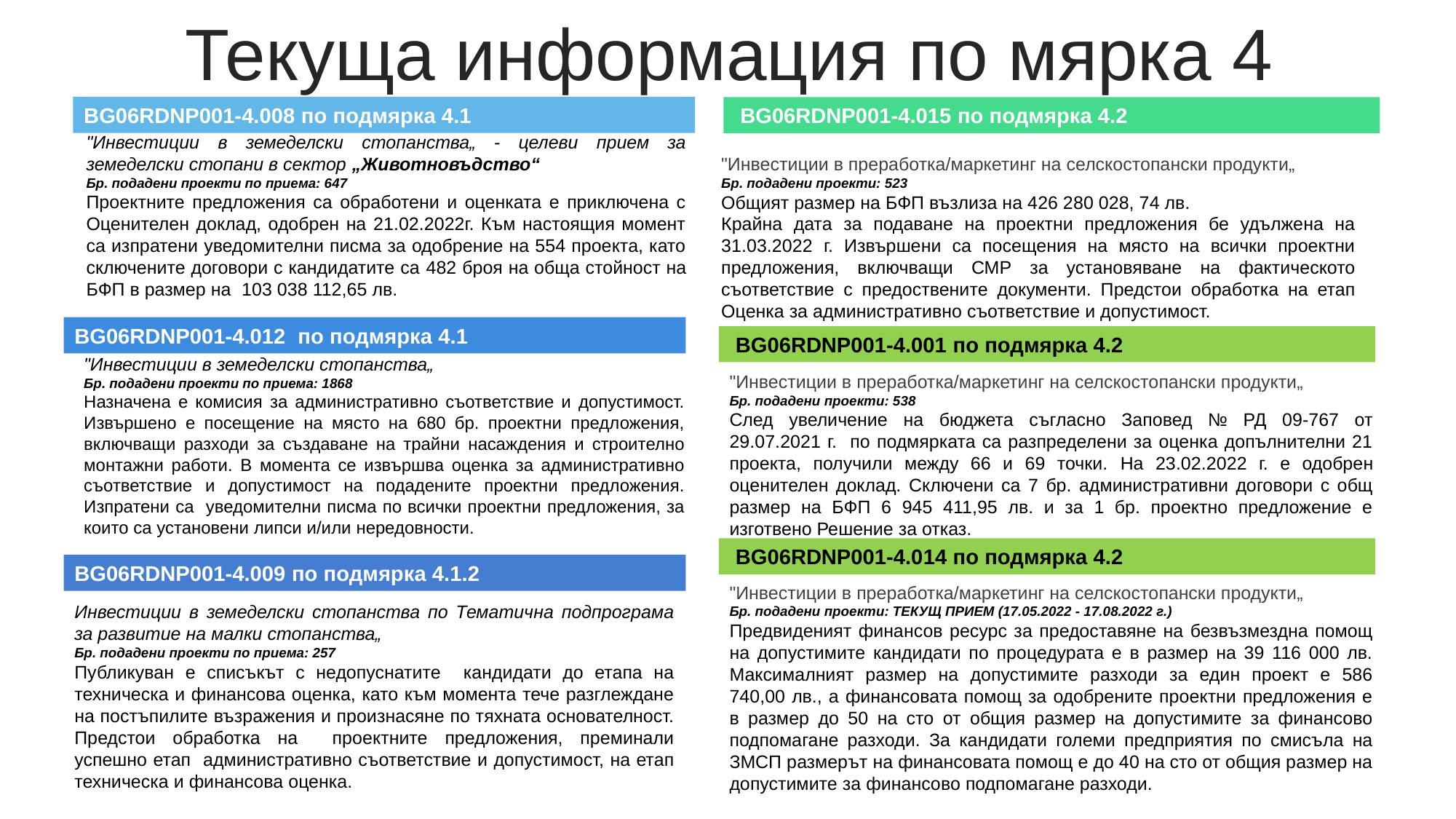

Текуща информация по мярка 4
BG06RDNP001-4.008 по подмярка 4.1
"Инвестиции в земеделски стопанства„ - целеви прием за земеделски стопани в сектор „Животновъдство“
Бр. подадени проекти по приема: 647
Проектните предложения са обработени и оценката е приключена с Оценителен доклад, одобрен на 21.02.2022г. Към настоящия момент са изпратени уведомителни писма за одобрение на 554 проекта, като сключените договори с кандидатите са 482 броя на обща стойност на БФП в размер на  103 038 112,65 лв.
 BG06RDNP001-4.015 по подмярка 4.2
"Инвестиции в преработка/маркетинг на селскостопански продукти„
Бр. подадени проекти: 523
Общият размер на БФП възлиза на 426 280 028, 74 лв.
Крайна дата за подаване на проектни предложения бе удължена на 31.03.2022 г. Извършени са посещения на място на всички проектни предложения, включващи СМР за установяване на фактическото съответствие с предоствените документи. Предстои обработка на етап Оценка за административно съответствие и допустимост.
BG06RDNP001-4.012  по подмярка 4.1
"Инвестиции в земеделски стопанства„
Бр. подадени проекти по приема: 1868
Назначена е комисия за административно съответствие и допустимост. Извършено е посещение на място на 680 бр. проектни предложения, включващи разходи за създаване на трайни насаждения и строително монтажни работи. В момента се извършва оценка за административно съответствие и допустимост на подадените проектни предложения. Изпратени са  уведомителни писма по всички проектни предложения, за които са установени липси и/или нередовности.
 BG06RDNP001-4.001 по подмярка 4.2
"Инвестиции в преработка/маркетинг на селскостопански продукти„
Бр. подадени проекти: 538
След увеличение на бюджета съгласно Заповед № РД 09-767 от 29.07.2021 г.  по подмярката са разпределени за оценка допълнителни 21 проекта, получили между 66 и 69 точки. На 23.02.2022 г. е одобрен оценителен доклад. Сключени са 7 бр. административни договори с общ размер на БФП 6 945 411,95 лв. и за 1 бр. проектно предложение е изготвено Решение за отказ.

 BG06RDNP001-4.014 по подмярка 4.2
"Инвестиции в преработка/маркетинг на селскостопански продукти„
Бр. подадени проекти: ТЕКУЩ ПРИЕМ (17.05.2022 - 17.08.2022 г.)
Предвиденият финансов ресурс за предоставяне на безвъзмездна помощ на допустимите кандидати по процедурата е в размер на 39 116 000 лв. Максималният размер на допустимите разходи за един проект е 586 740,00 лв., а финансовата помощ за одобрените проектни предложения е в размер до 50 на сто от общия размер на допустимите за финансово подпомагане разходи. За кандидати големи предприятия по смисъла на ЗМСП размерът на финансовата помощ е до 40 на сто от общия размер на допустимите за финансово подпомагане разходи.
BG06RDNP001-4.009 по подмярка 4.1.2
Инвестиции в земеделски стопанства по Тематична подпрограма за развитие на малки стопанства„
Бр. подадени проекти по приема: 257
Публикуван е списъкът с недопуснатите  кандидати до етапа на техническа и финансова оценка, като към момента тече разглеждане на постъпилите възражения и произнасяне по тяхната основателност. Предстои обработка на  проектните предложения, преминали успешно етап  административно съответствие и допустимост, на етап техническа и финансова оценка.